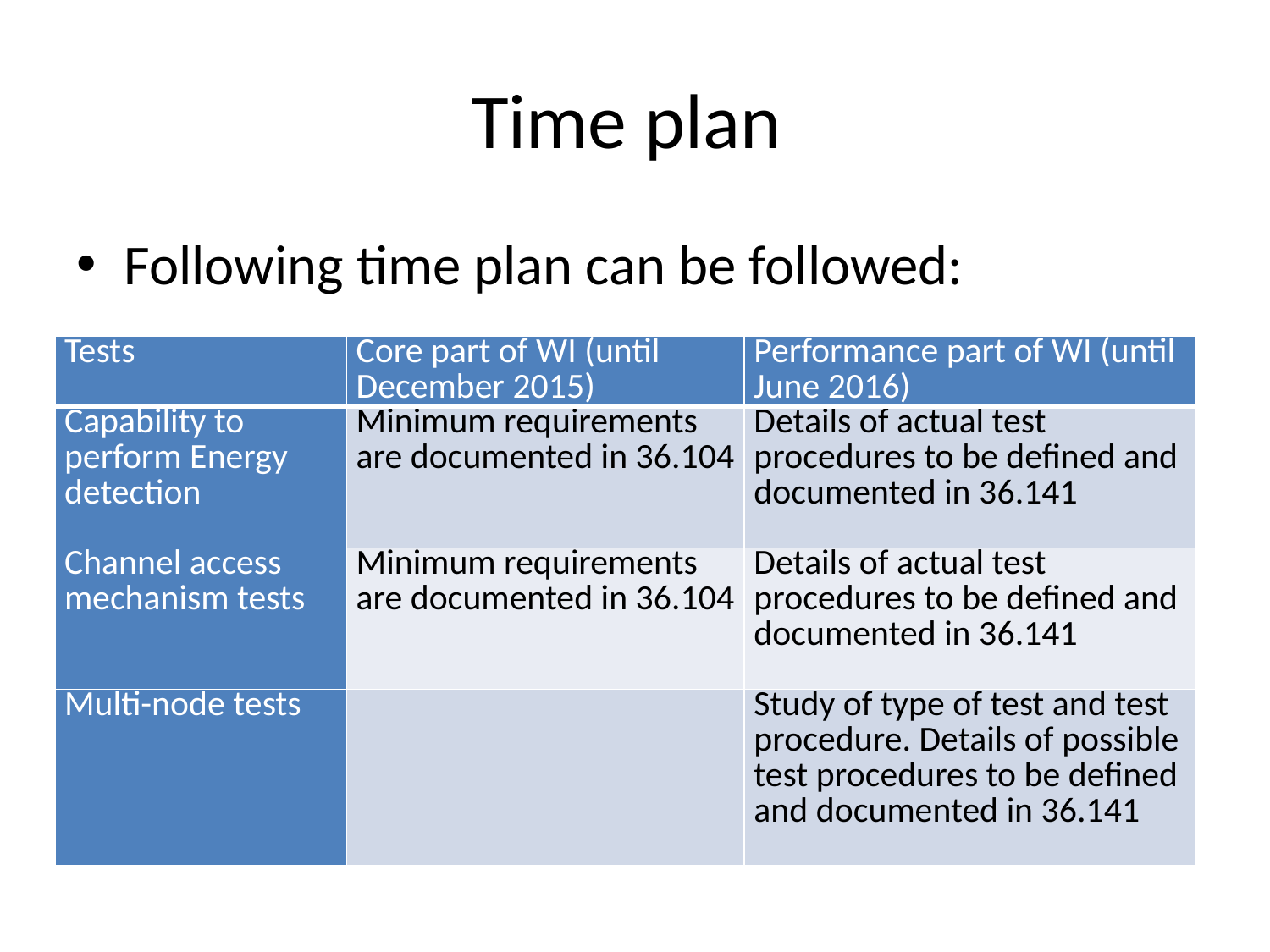

# Time plan
Following time plan can be followed:
| Tests | Core part of WI (until December 2015) | Performance part of WI (until June 2016) |
| --- | --- | --- |
| Capability to perform Energy detection | Minimum requirements are documented in 36.104 | Details of actual test procedures to be defined and documented in 36.141 |
| Channel access mechanism tests | Minimum requirements are documented in 36.104 | Details of actual test procedures to be defined and documented in 36.141 |
| Multi-node tests |  | Study of type of test and test procedure. Details of possible test procedures to be defined and documented in 36.141 |